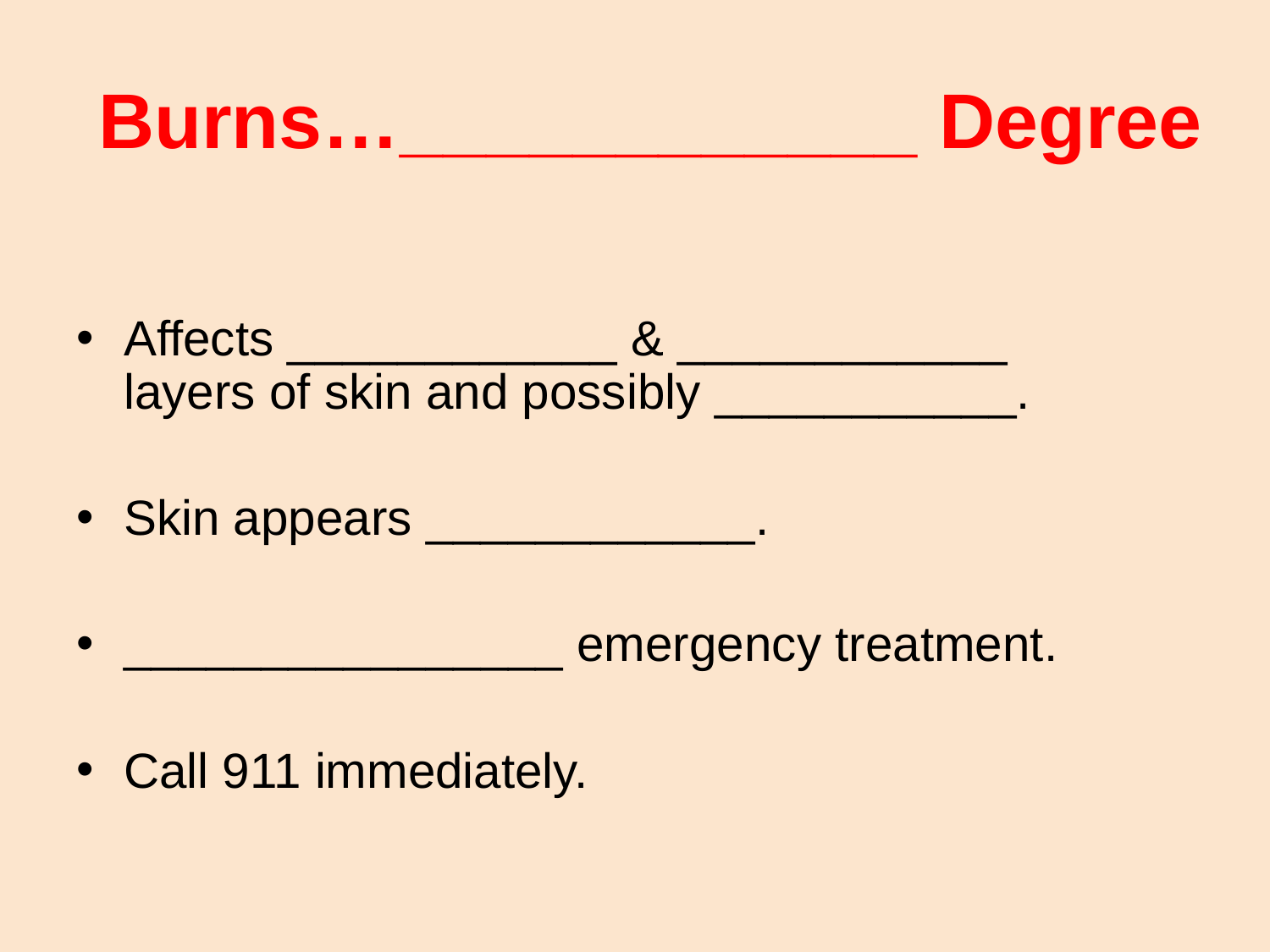

# Burns…____________ Degree
Affects ____________ & ____________ layers of skin and possibly ___________.

Skin appears ____________.

________________ emergency treatment.

Call 911 immediately.